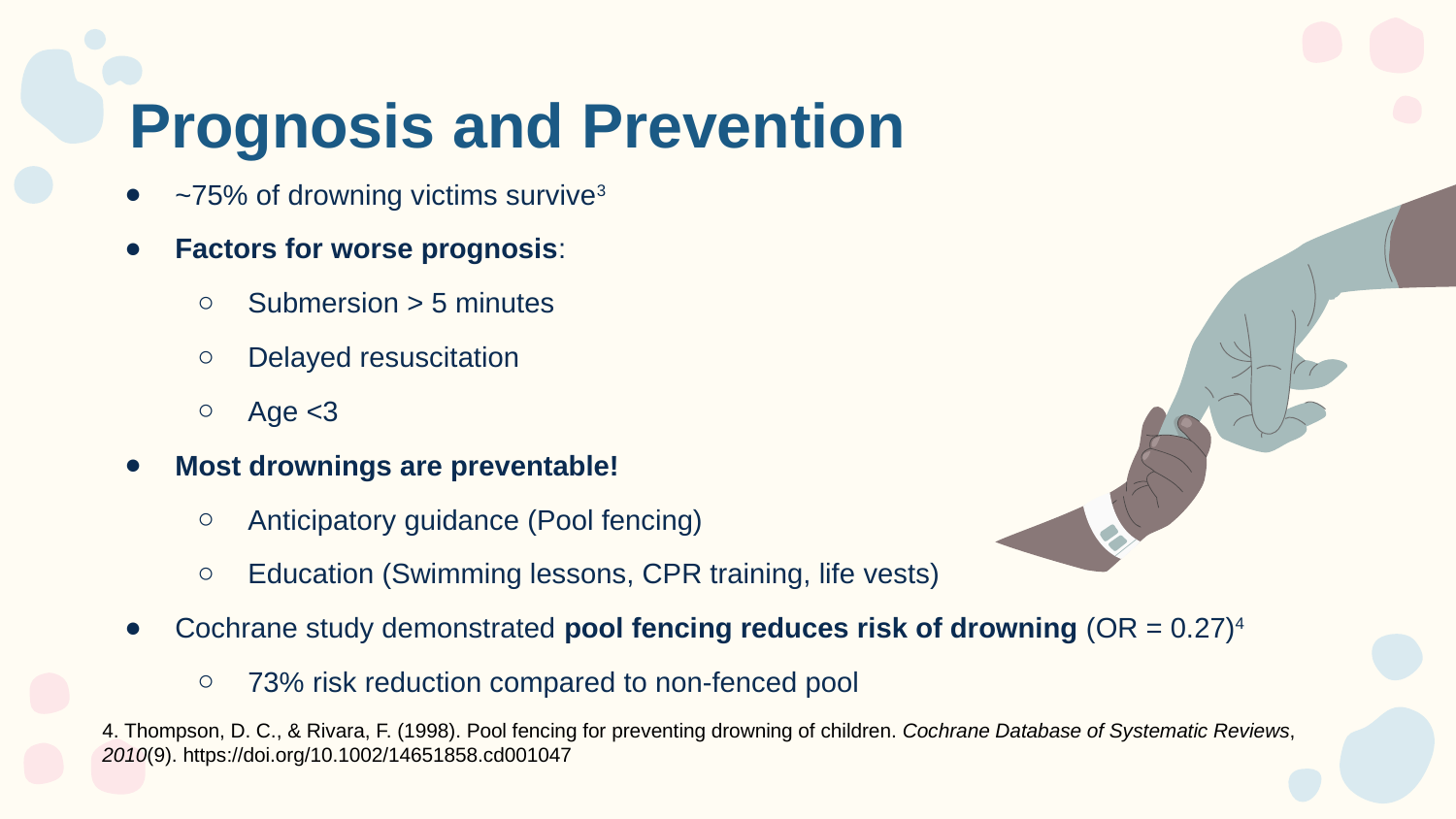

# Prognosis and Prevention

~75% of drowning victims survive3
Factors for worse prognosis:
Submersion > 5 minutes
Delayed resuscitation
Age <3
Most drownings are preventable!
Anticipatory guidance (Pool fencing)
Education (Swimming lessons, CPR training, life vests)
Cochrane study demonstrated pool fencing reduces risk of drowning (OR = 0.27)4
73% risk reduction compared to non-fenced pool
4. Thompson, D. C., & Rivara, F. (1998). Pool fencing for preventing drowning of children. Cochrane Database of Systematic Reviews, 2010(9). https://doi.org/10.1002/14651858.cd001047